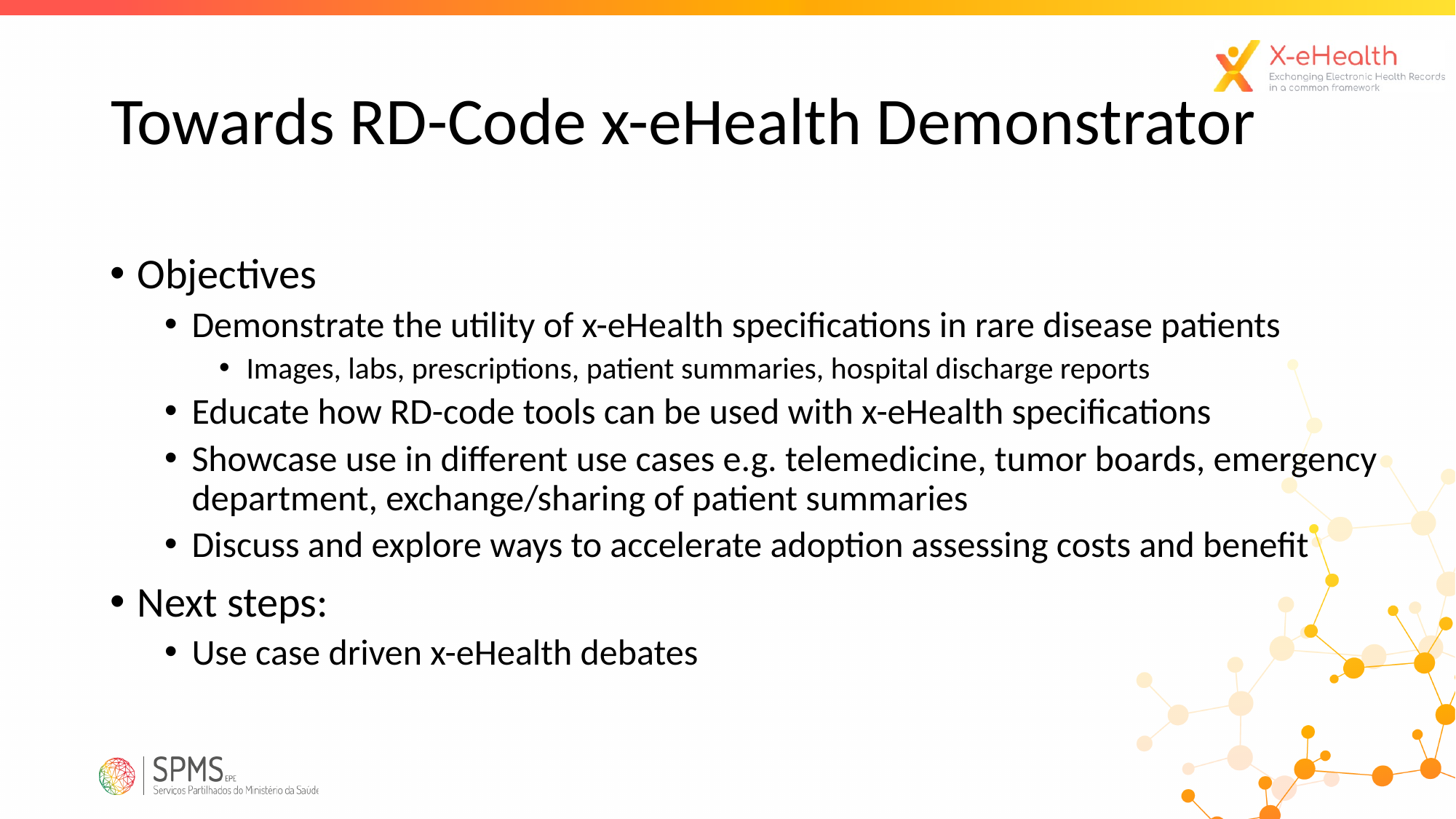

# Towards RD-Code x-eHealth Demonstrator
Objectives
Demonstrate the utility of x-eHealth specifications in rare disease patients
Images, labs, prescriptions, patient summaries, hospital discharge reports
Educate how RD-code tools can be used with x-eHealth specifications
Showcase use in different use cases e.g. telemedicine, tumor boards, emergency department, exchange/sharing of patient summaries
Discuss and explore ways to accelerate adoption assessing costs and benefit
Next steps:
Use case driven x-eHealth debates